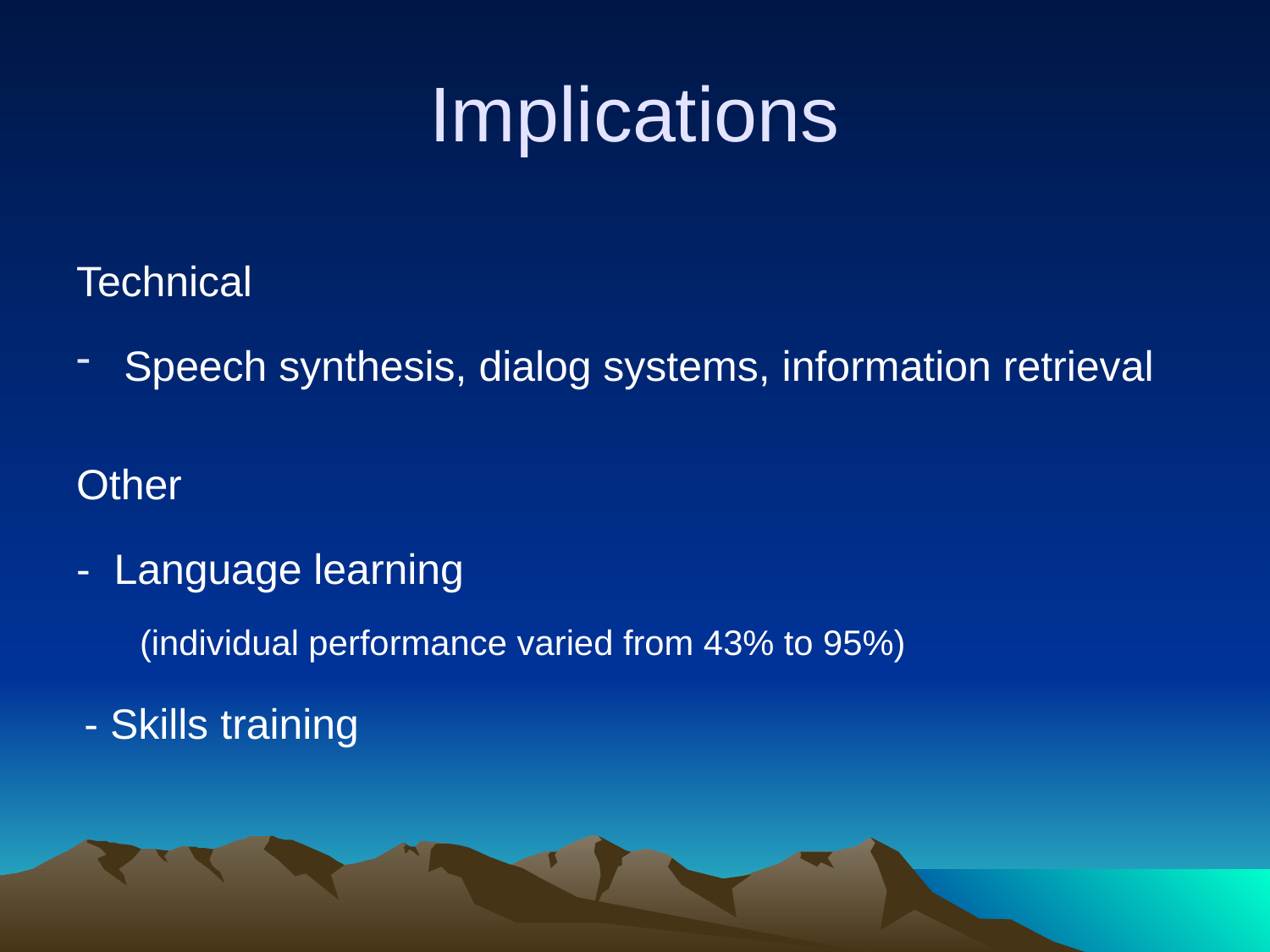

# Implications
Technical
Speech synthesis, dialog systems, information retrieval
Other
-  Language learning
(individual performance varied from 43% to 95%)
- Skills training